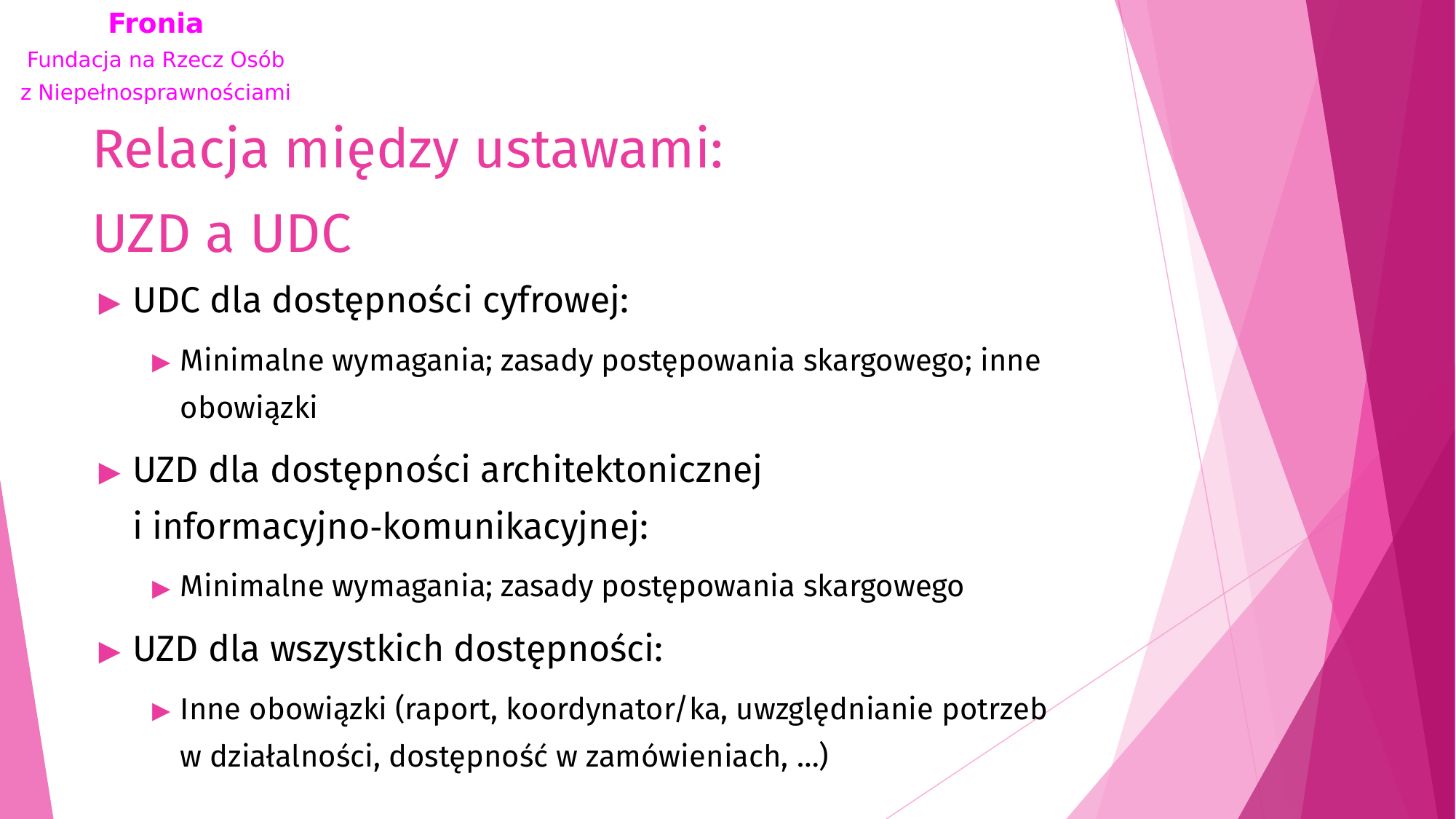

# Relacja między ustawami: UZD a UDC
UDC dla dostępności cyfrowej:
Minimalne wymagania; zasady postępowania skargowego; inne obowiązki
UZD dla dostępności architektonicznej i informacyjno‑komunikacyjnej:
Minimalne wymagania; zasady postępowania skargowego
UZD dla wszystkich dostępności:
Inne obowiązki (raport, koordynator/ka, uwzględnianie potrzeb w działalności, dostępność w zamówieniach, …)